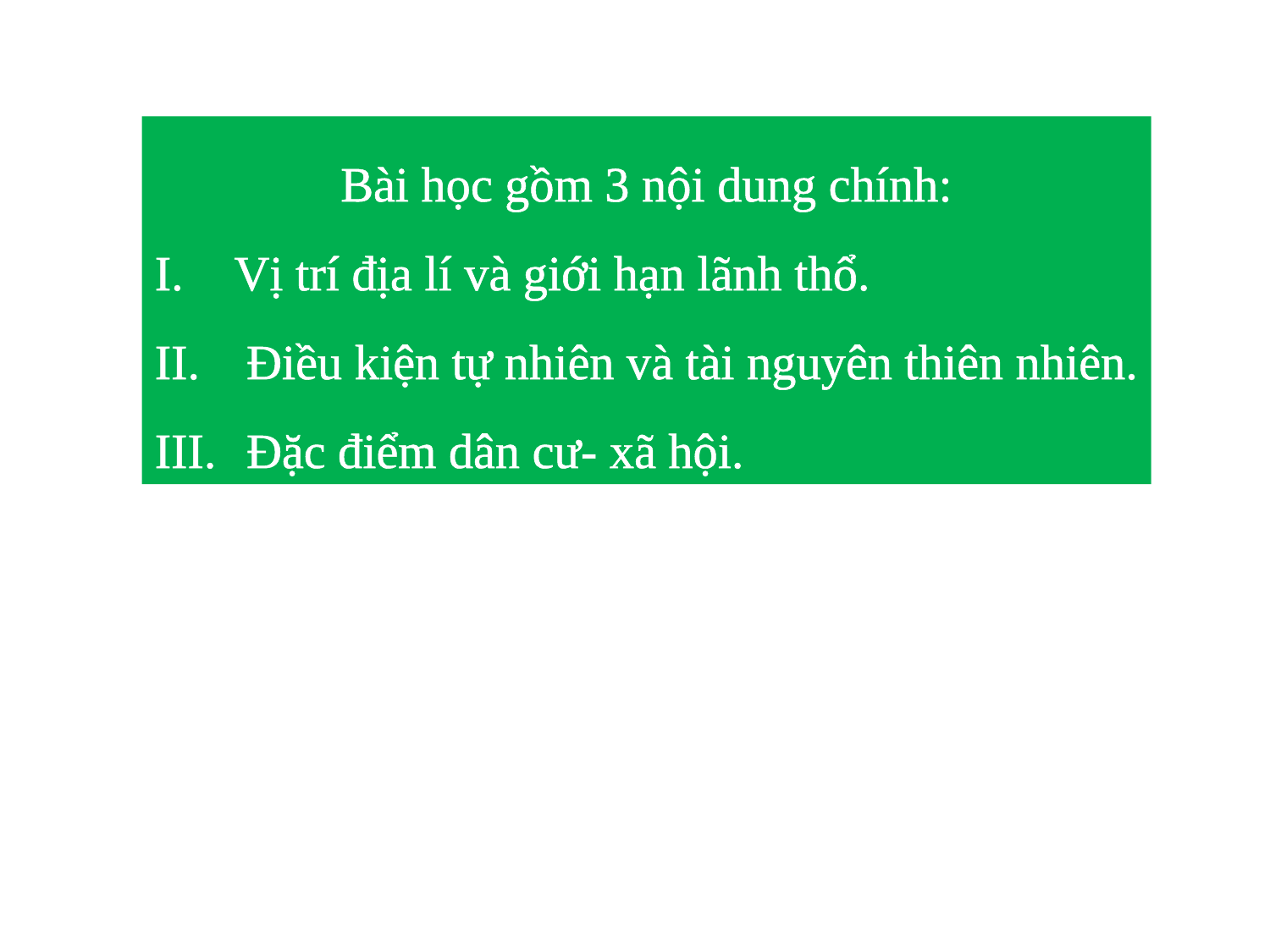

Bài học gồm 3 nội dung chính:
Vị trí địa lí và giới hạn lãnh thổ.
 Điều kiện tự nhiên và tài nguyên thiên nhiên.
 Đặc điểm dân cư- xã hội.